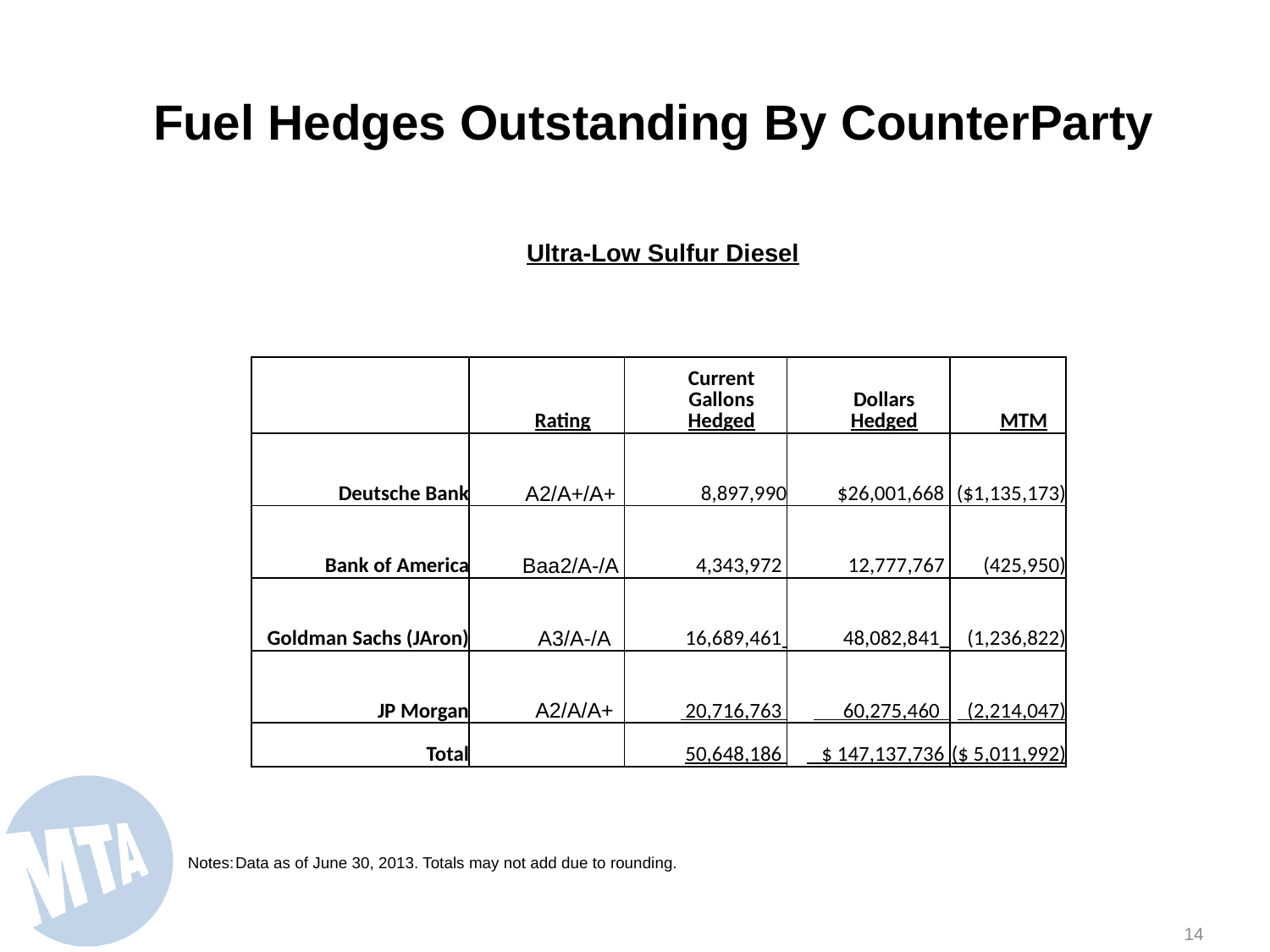

# Fuel Hedges Outstanding By CounterParty
Ultra-Low Sulfur Diesel

|  | Rating | Current Gallons Hedged | Dollars Hedged | MTM |
| --- | --- | --- | --- | --- |
| Deutsche Bank | A2/A+/A+ | 8,897,990 | $26,001,668 | ($1,135,173) |
| Bank of America | Baa2/A-/A | 4,343,972 | 12,777,767 | (425,950) |
| Goldman Sachs (JAron) | A3/A-/A | 16,689,461 | 48,082,841 | (1,236,822) |
| JP Morgan | A2/A/A+ | 20,716,763 | 60,275,460 | (2,214,047) |
| Total |  | 50,648,186 | $ 147,137,736 | ($ 5,011,992) |
Notes:	Data as of June 30, 2013. Totals may not add due to rounding.
14